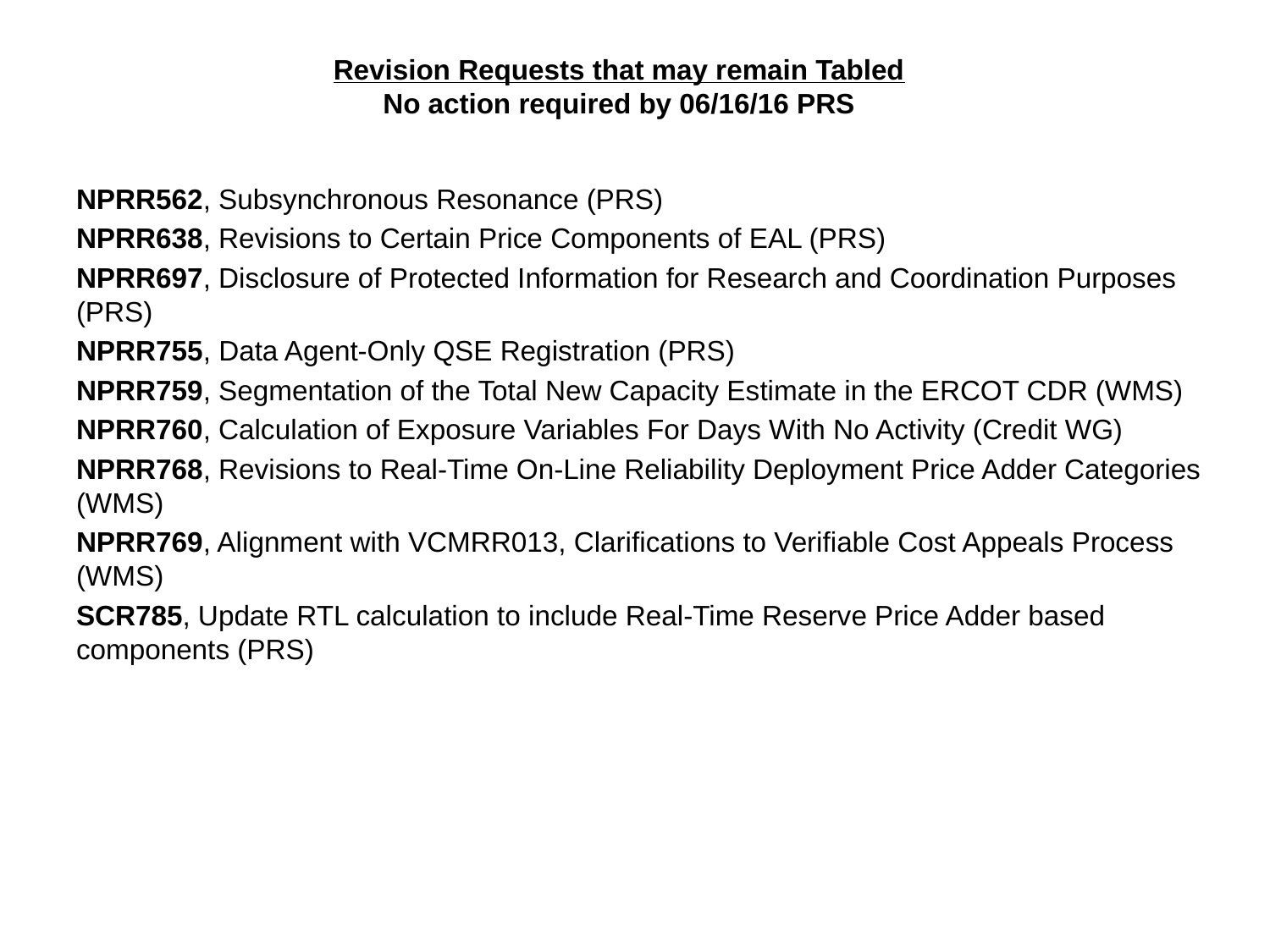

# Revision Requests that may remain Tabled No action required by 06/16/16 PRS

NPRR562, Subsynchronous Resonance (PRS)
NPRR638, Revisions to Certain Price Components of EAL (PRS)
NPRR697, Disclosure of Protected Information for Research and Coordination Purposes (PRS)
NPRR755, Data Agent-Only QSE Registration (PRS)
NPRR759, Segmentation of the Total New Capacity Estimate in the ERCOT CDR (WMS)
NPRR760, Calculation of Exposure Variables For Days With No Activity (Credit WG)
NPRR768, Revisions to Real-Time On-Line Reliability Deployment Price Adder Categories (WMS)
NPRR769, Alignment with VCMRR013, Clarifications to Verifiable Cost Appeals Process (WMS)
SCR785, Update RTL calculation to include Real-Time Reserve Price Adder based components (PRS)